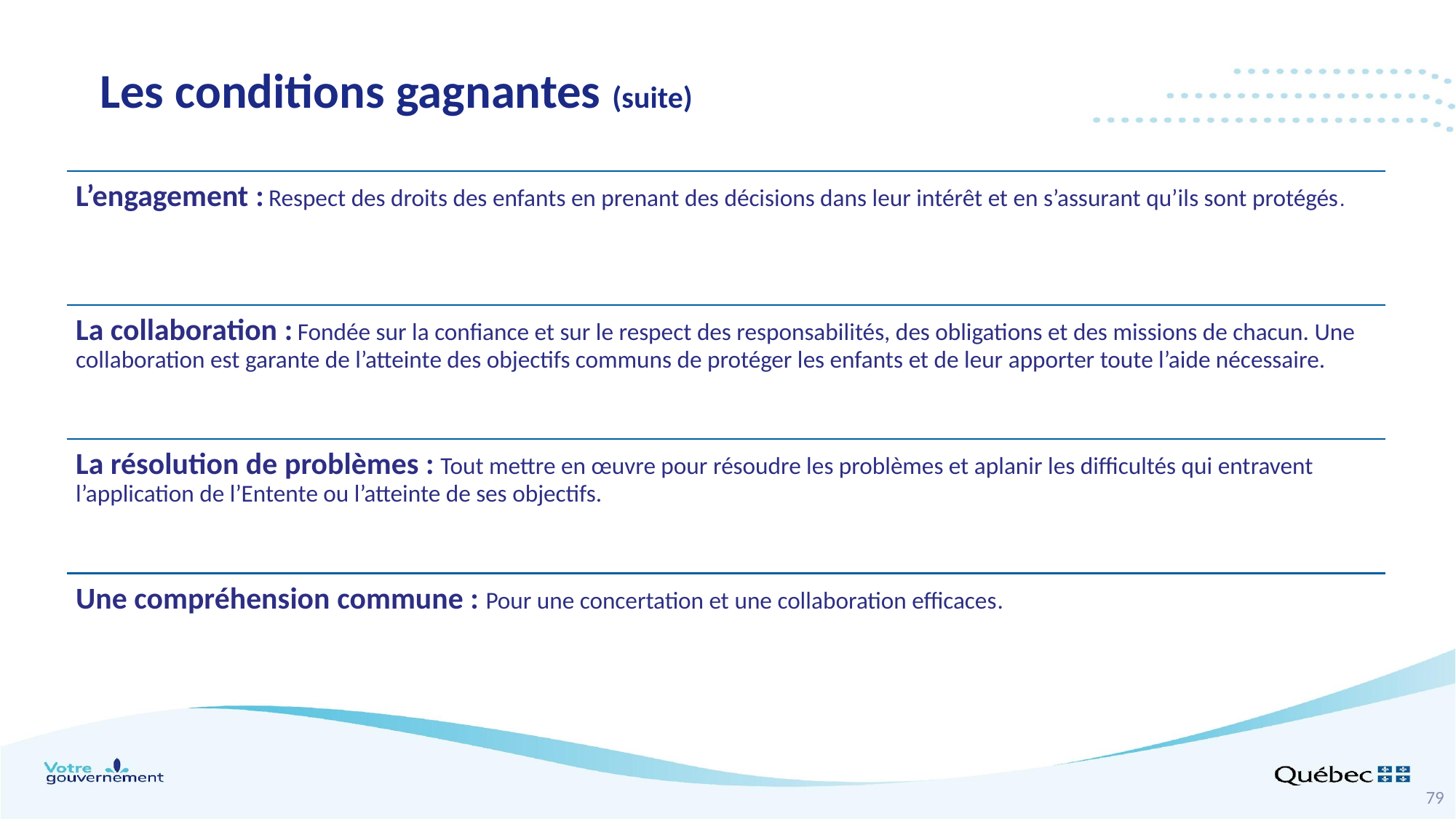

Les conditions gagnantes (suite)

L’engagement : Respect des droits des enfants en prenant des décisions dans leur intérêt et en s’assurant qu’ils sont protégés.

La collaboration : Fondée sur la confiance et sur le respect des responsabilités, des obligations et des missions de chacun. Une collaboration est garante de l’atteinte des objectifs communs de protéger les enfants et de leur apporter toute l’aide nécessaire.

La résolution de problèmes : Tout mettre en œuvre pour résoudre les problèmes et aplanir les difficultés qui entravent l’application de l’Entente ou l’atteinte de ses objectifs.

Une compréhension commune : Pour une concertation et une collaboration efficaces.
79